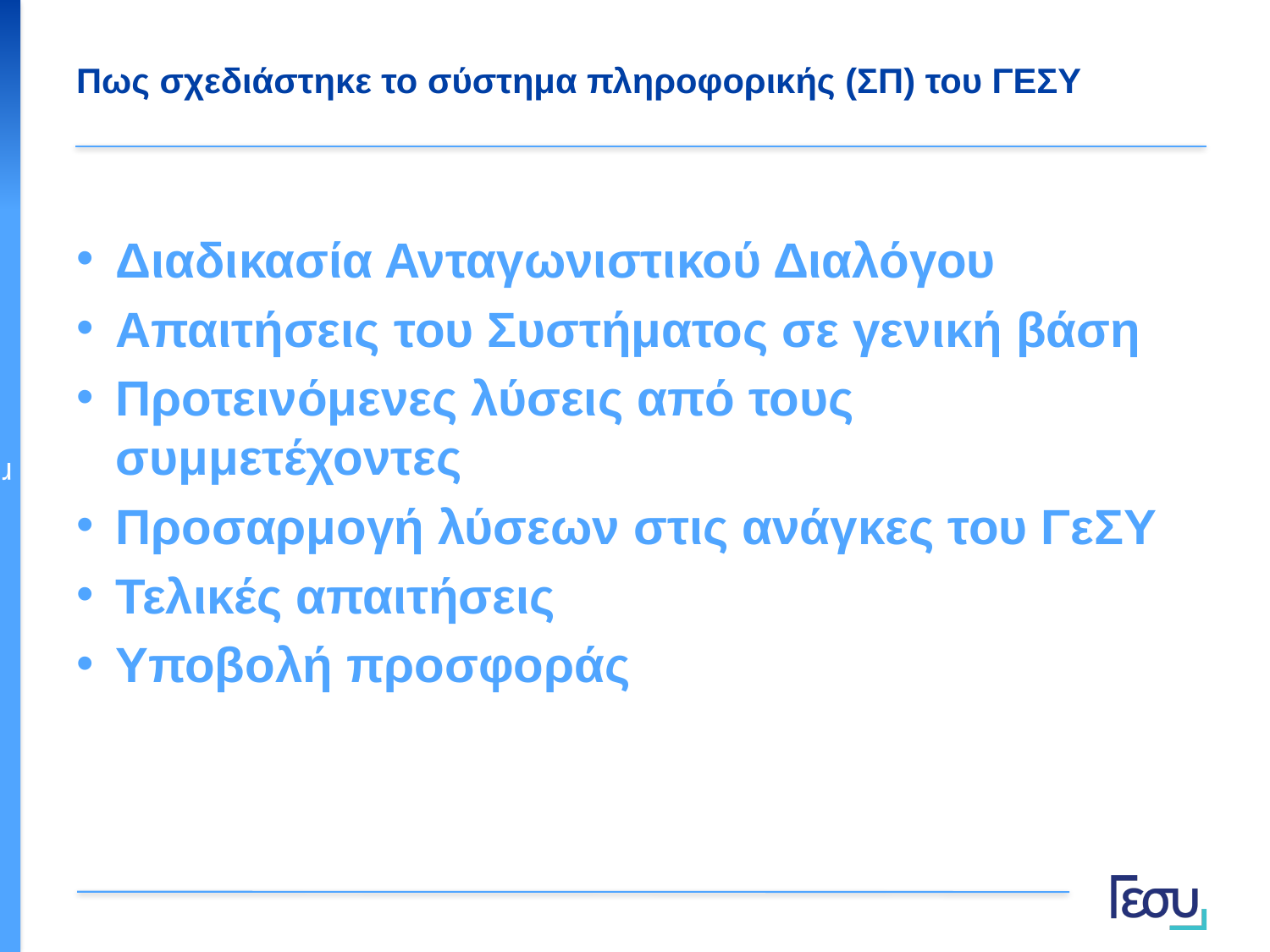

# Πως σχεδιάστηκε το σύστημα πληροφορικής (ΣΠ) του ΓΕΣΥ
Διαδικασία Ανταγωνιστικού Διαλόγου
Απαιτήσεις του Συστήματος σε γενική βάση
Προτεινόμενες λύσεις από τους συμμετέχοντες
Προσαρμογή λύσεων στις ανάγκες του ΓεΣΥ
Τελικές απαιτήσεις
Υποβολή προσφοράς